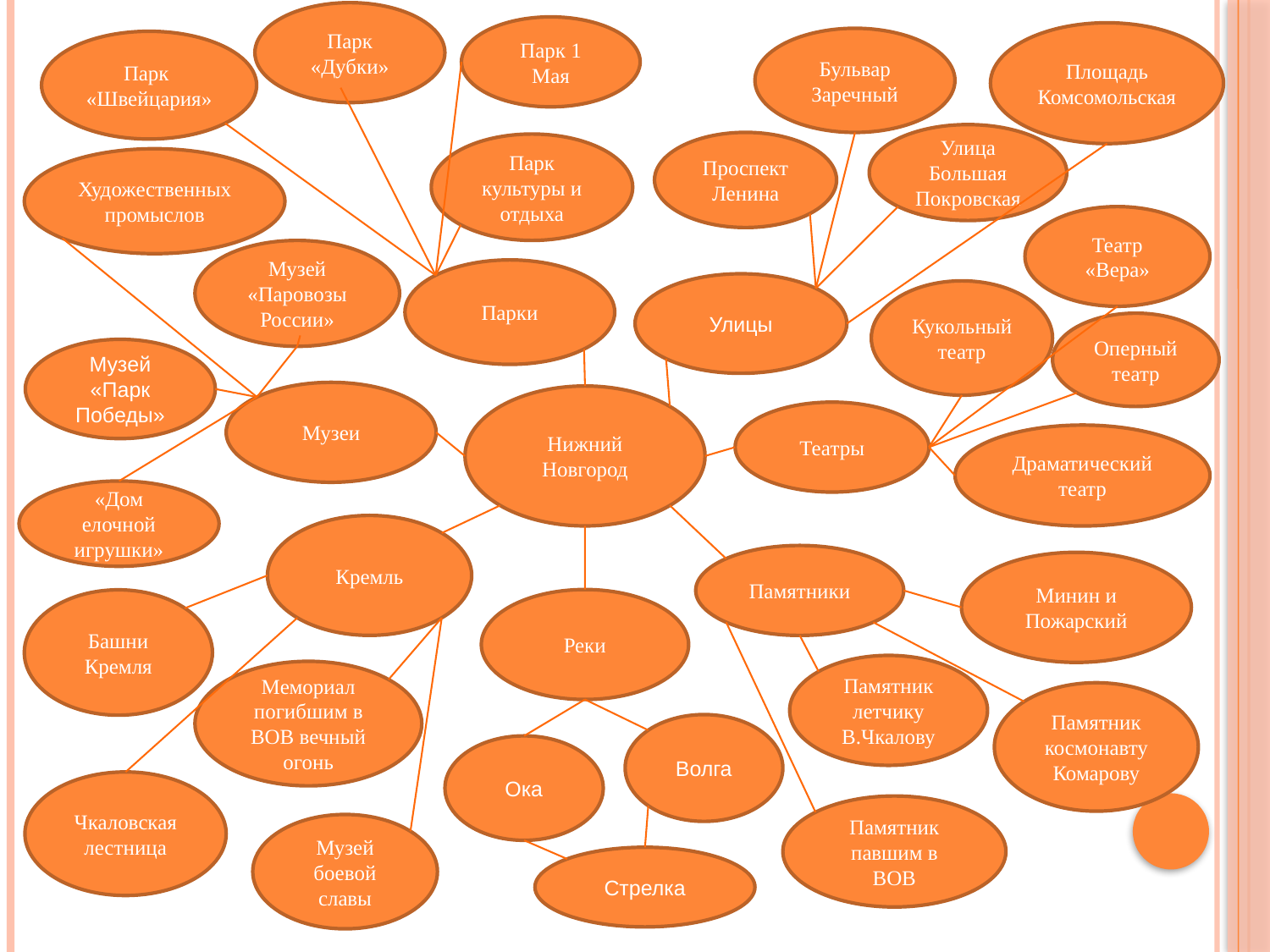

Парк «Дубки»
Парк 1 Мая
Площадь Комсомольская
Бульвар Заречный
Парк  «Швейцария»
#
Улица Большая Покровская
Проспект Ленина
Парк культуры и отдыха
Художественных промыслов
к
Театр «Вера»
Музей «Паровозы России»
Парки
Улицы
Кукольный театр
Оперный театр
Музей «Парк Победы»
Музеи
Нижний Новгород
Театры
Драматический театр
«Дом елочной игрушки»
Кремль
Памятники
Минин и Пожарский
Реки
Башни Кремля
Памятник летчику В.Чкалову
Мемориал погибшим в ВОВ вечный огонь
Памятник космонавту Комарову
Волга
Ока
Чкаловская лестница
Памятник павшим в ВОВ
Музей боевой славы
Стрелка